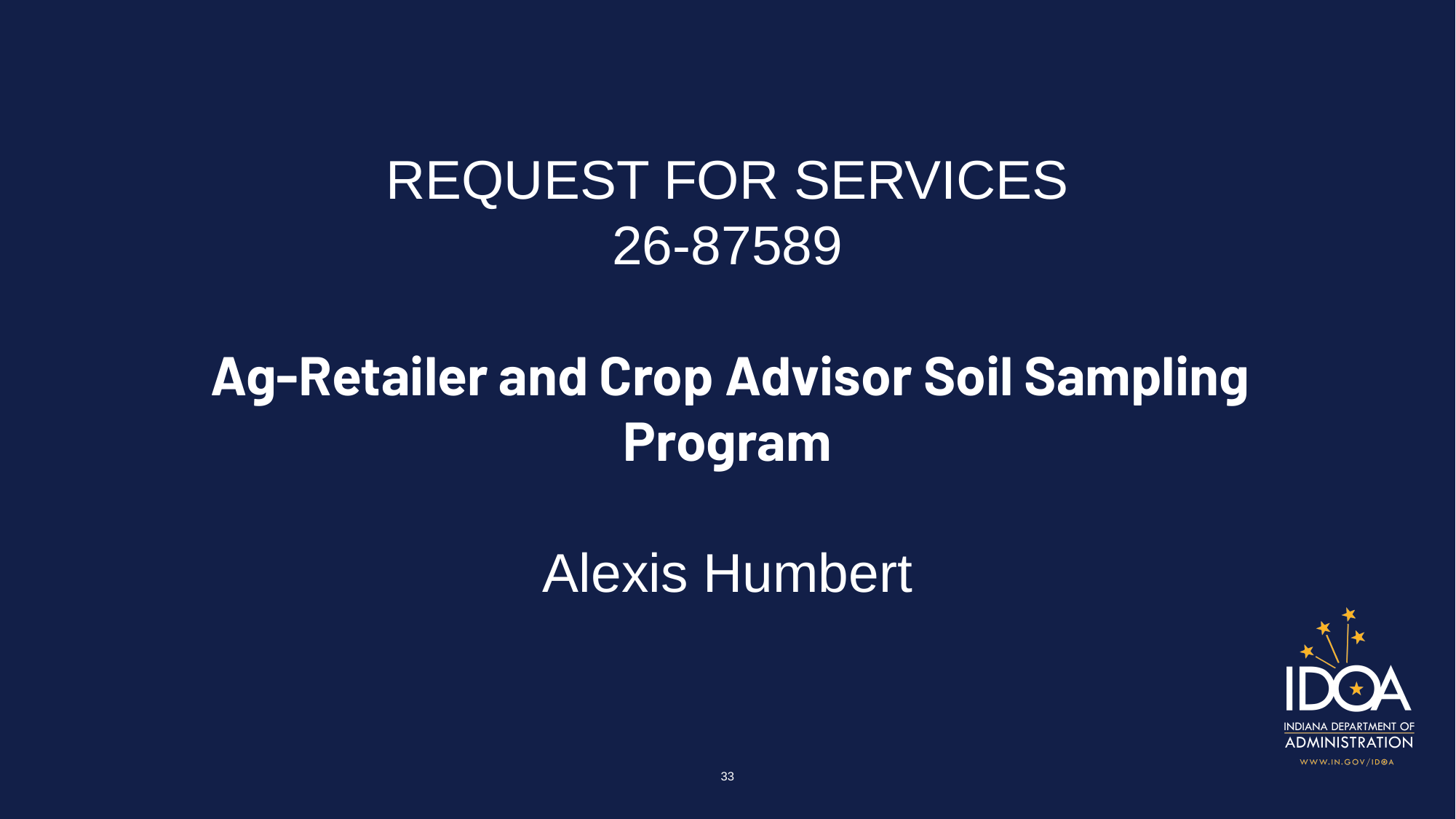

REQUEST FOR SERVICES
26-87589
 Ag-Retailer and Crop Advisor Soil Sampling Program

Alexis Humbert
33